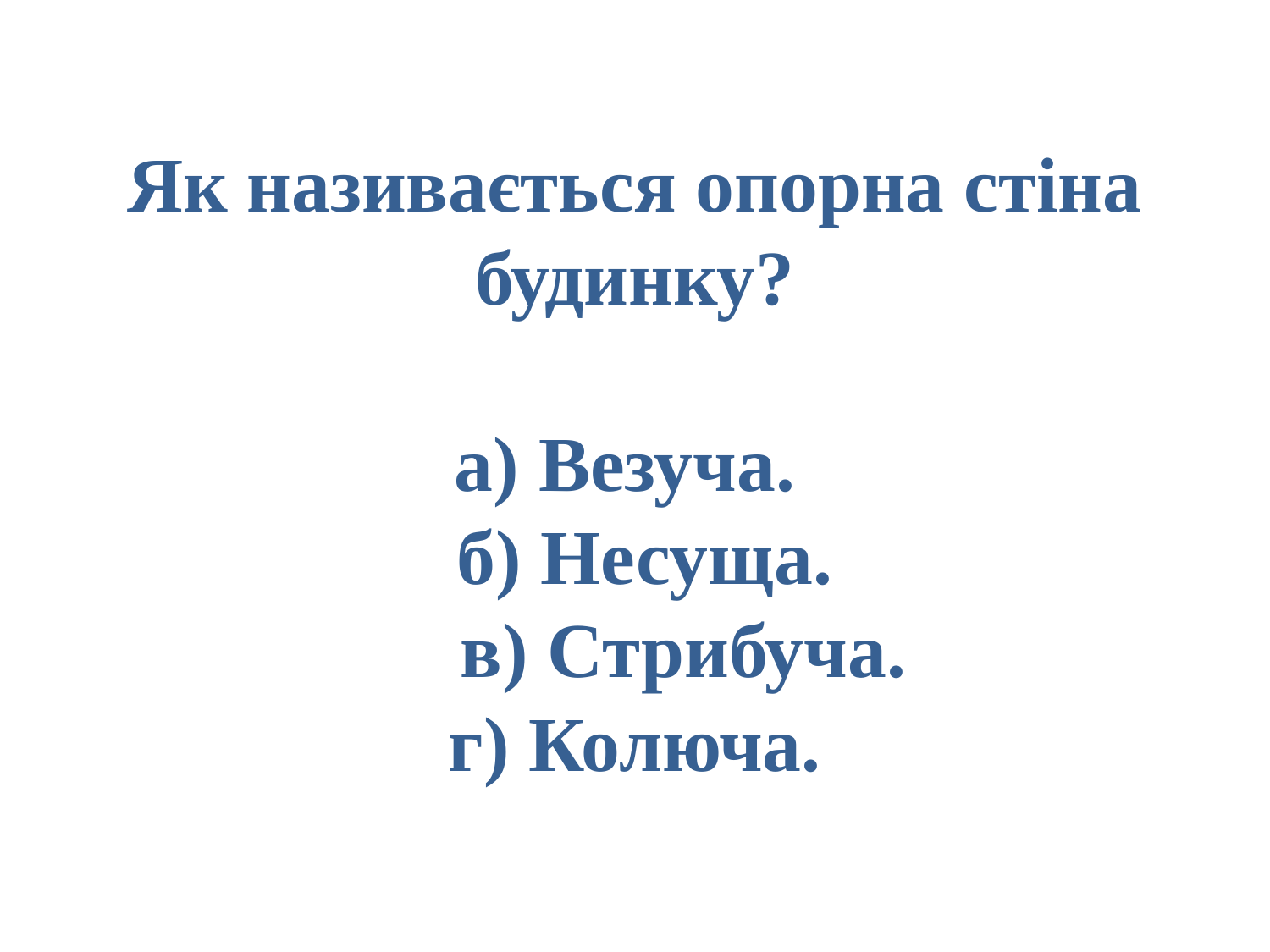

# Як називається опорна стіна будинку? а) Везуча. б) Несуща. в) Стрибуча. г) Колюча.